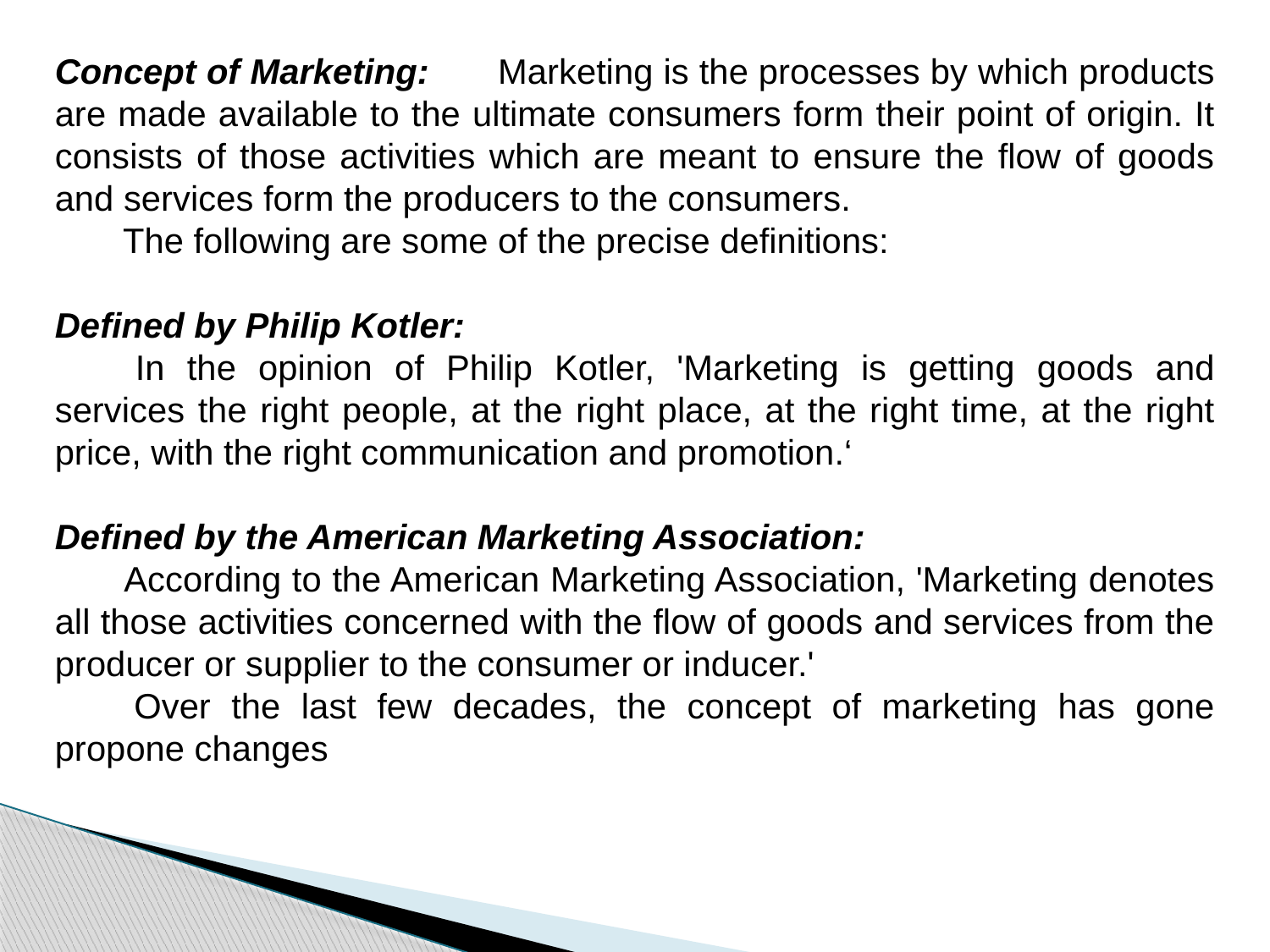

Concept of Marketing:       Marketing is the processes by which products are made available to the ultimate consumers form their point of origin. It consists of those activities which are meant to ensure the flow of goods and services form the producers to the consumers.
       The following are some of the precise definitions:

Defined by Philip Kotler:
       In the opinion of Philip Kotler, 'Marketing is getting goods and services the right people, at the right place, at the right time, at the right price, with the right communication and promotion.‘

Defined by the American Marketing Association:
       According to the American Marketing Association, 'Marketing denotes all those activities concerned with the flow of goods and services from the producer or supplier to the consumer or inducer.'
       Over the last few decades, the concept of marketing has gone propone changes